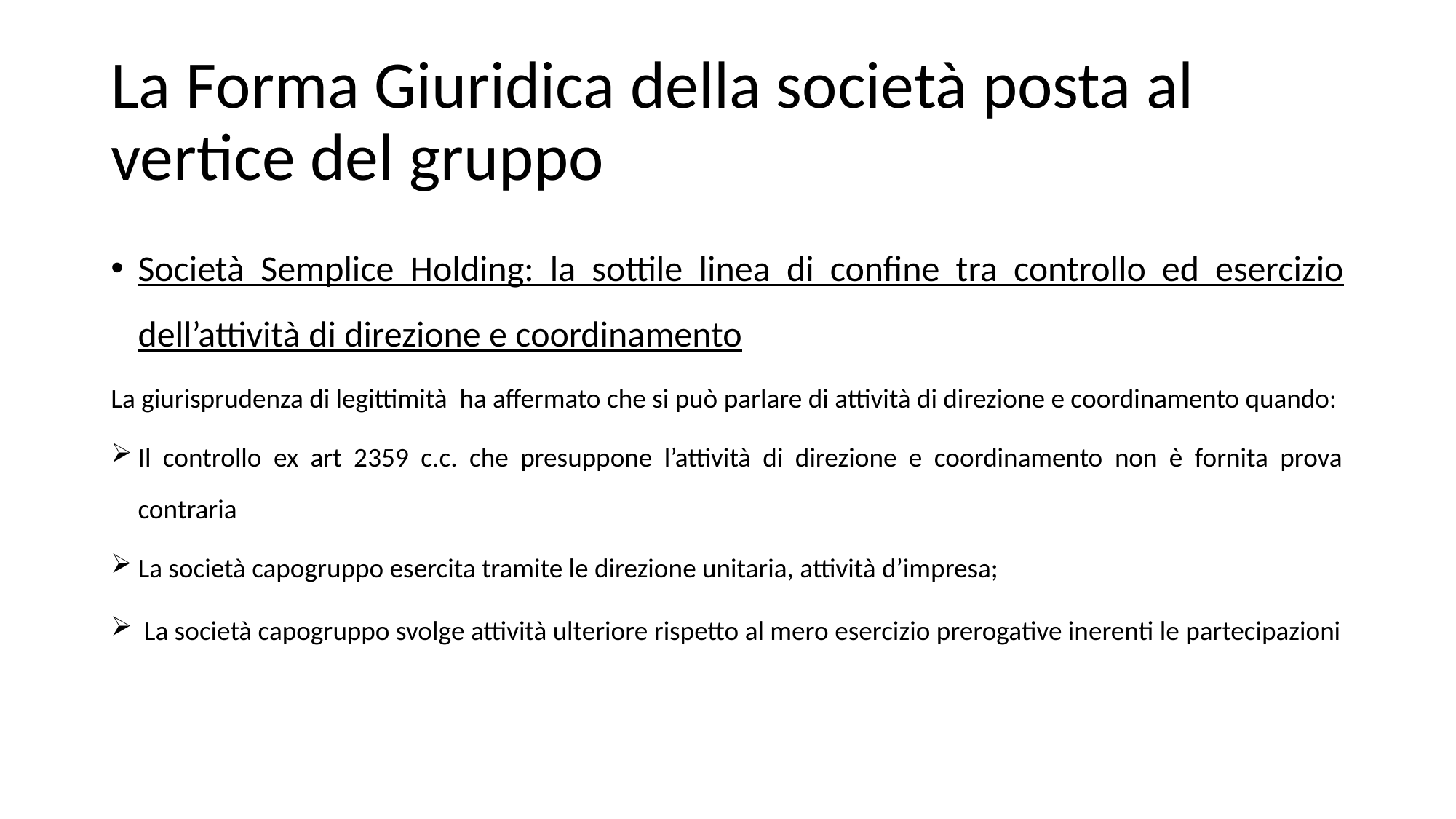

# La Forma Giuridica della società posta al vertice del gruppo
Società Semplice Holding: la sottile linea di confine tra controllo ed esercizio dell’attività di direzione e coordinamento
La giurisprudenza di legittimità  ha affermato che si può parlare di attività di direzione e coordinamento quando:
Il controllo ex art 2359 c.c. che presuppone l’attività di direzione e coordinamento non è fornita prova contraria
La società capogruppo esercita tramite le direzione unitaria, attività d’impresa;
 La società capogruppo svolge attività ulteriore rispetto al mero esercizio prerogative inerenti le partecipazioni